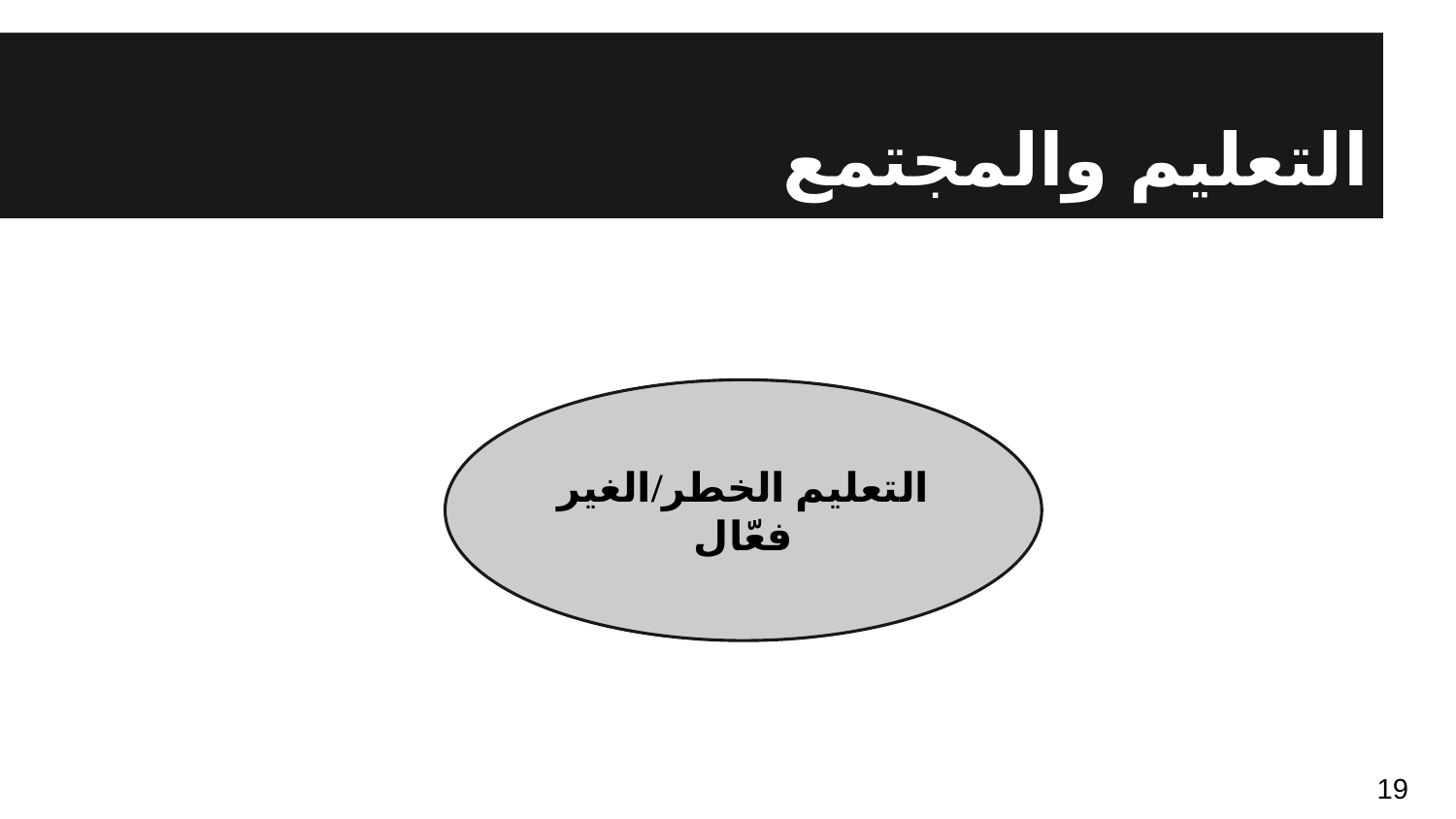

# التعليم والمجتمع
التعليم الخطر/الغير فعّال
19